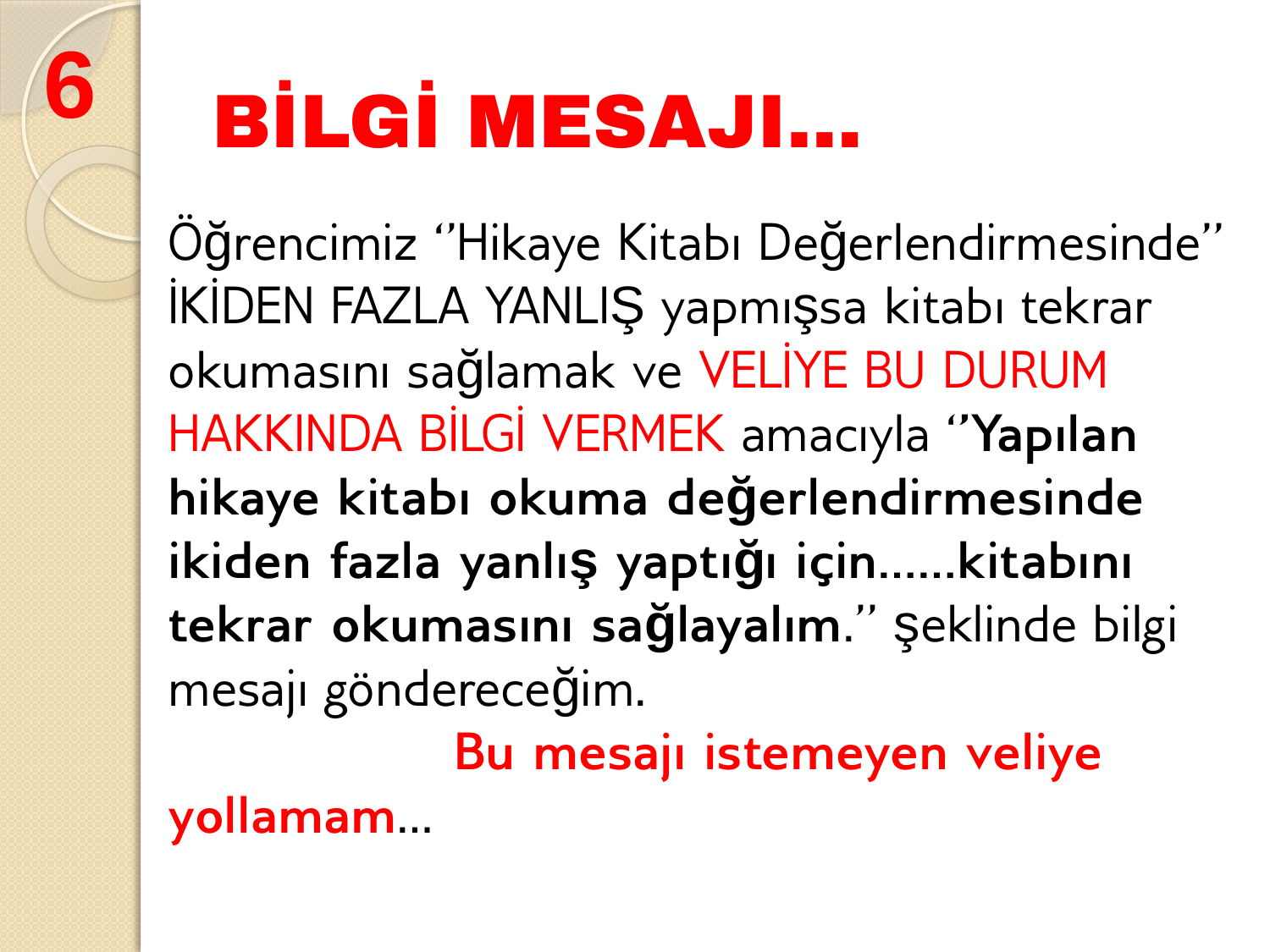

6
# BİLGİ MESAJI…
Öğrencimiz ‘’Hikaye Kitabı Değerlendirmesinde’’ İKİDEN FAZLA YANLIŞ yapmışsa kitabı tekrar okumasını sağlamak ve VELİYE BU DURUM HAKKINDA BİLGİ VERMEK amacıyla ‘’Yapılan hikaye kitabı okuma değerlendirmesinde ikiden fazla yanlış yaptığı için……kitabını tekrar okumasını sağlayalım.’’ şeklinde bilgi mesajı göndereceğim.                                                       Bu mesajı istemeyen veliye yollamam…